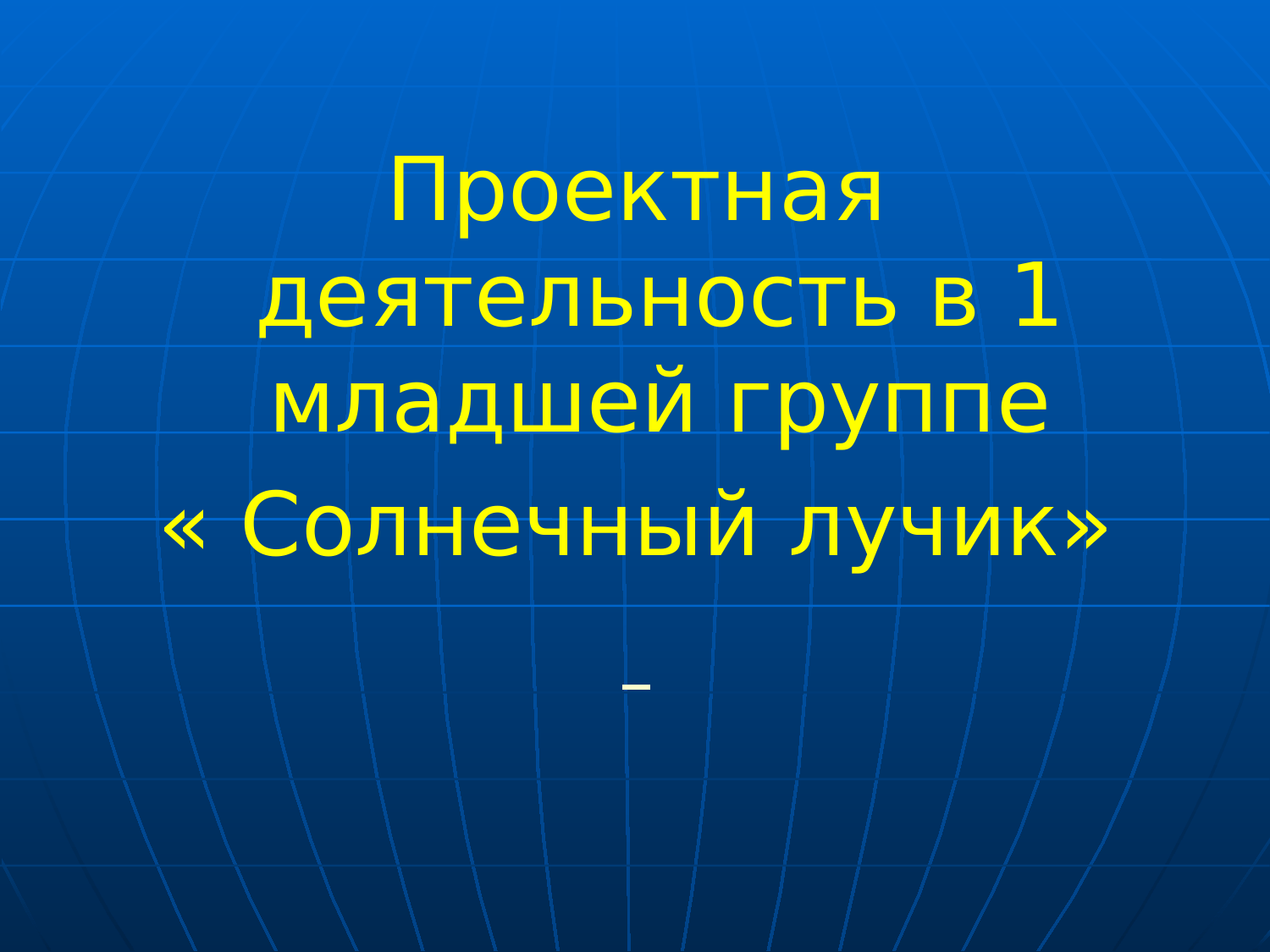

Проектная деятельность в 1 младшей группе
« Солнечный лучик»